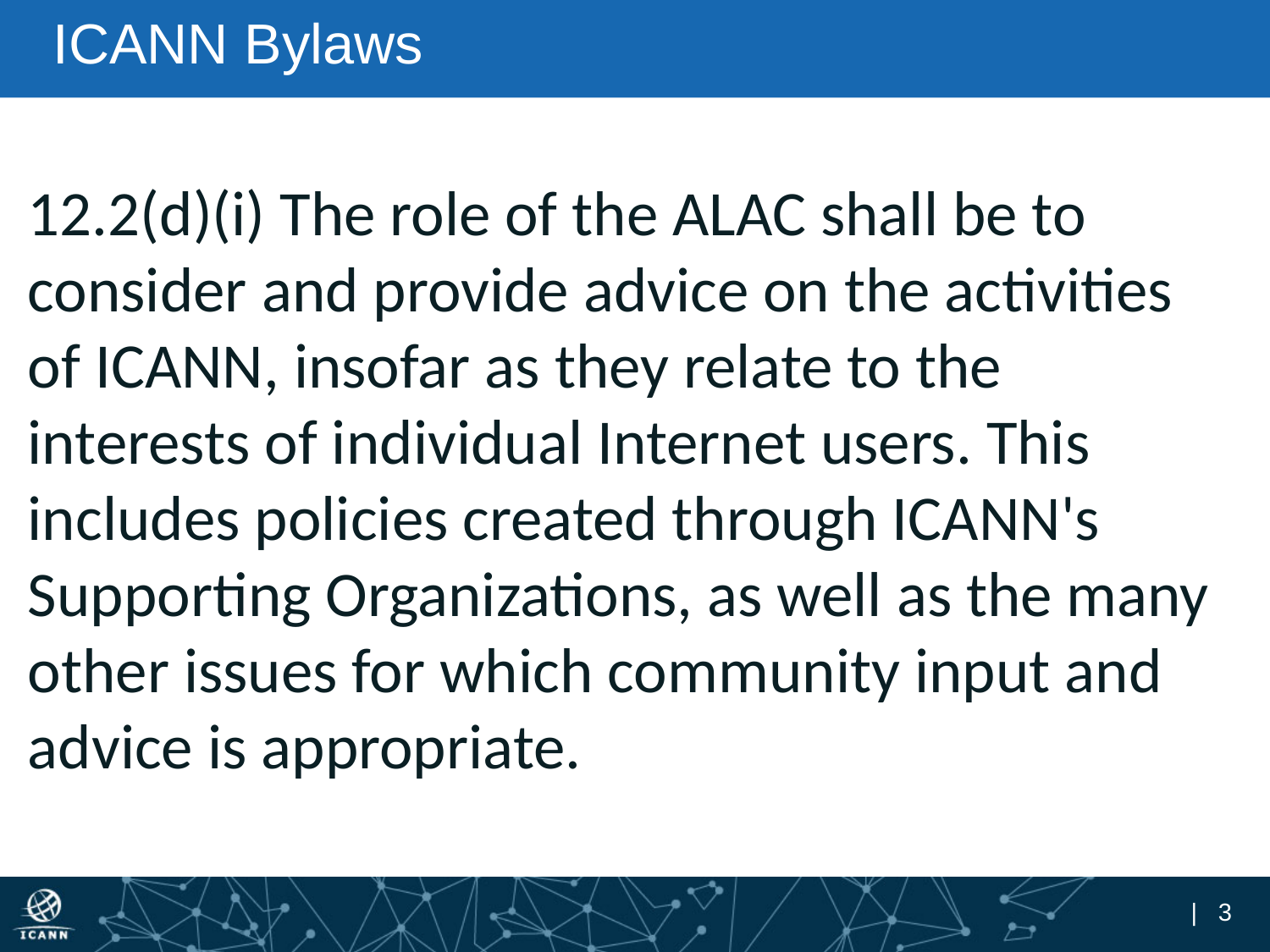

# ICANN Bylaws
12.2(d)(i) The role of the ALAC shall be to consider and provide advice on the activities of ICANN, insofar as they relate to the interests of individual Internet users. This includes policies created through ICANN's Supporting Organizations, as well as the many other issues for which community input and advice is appropriate.